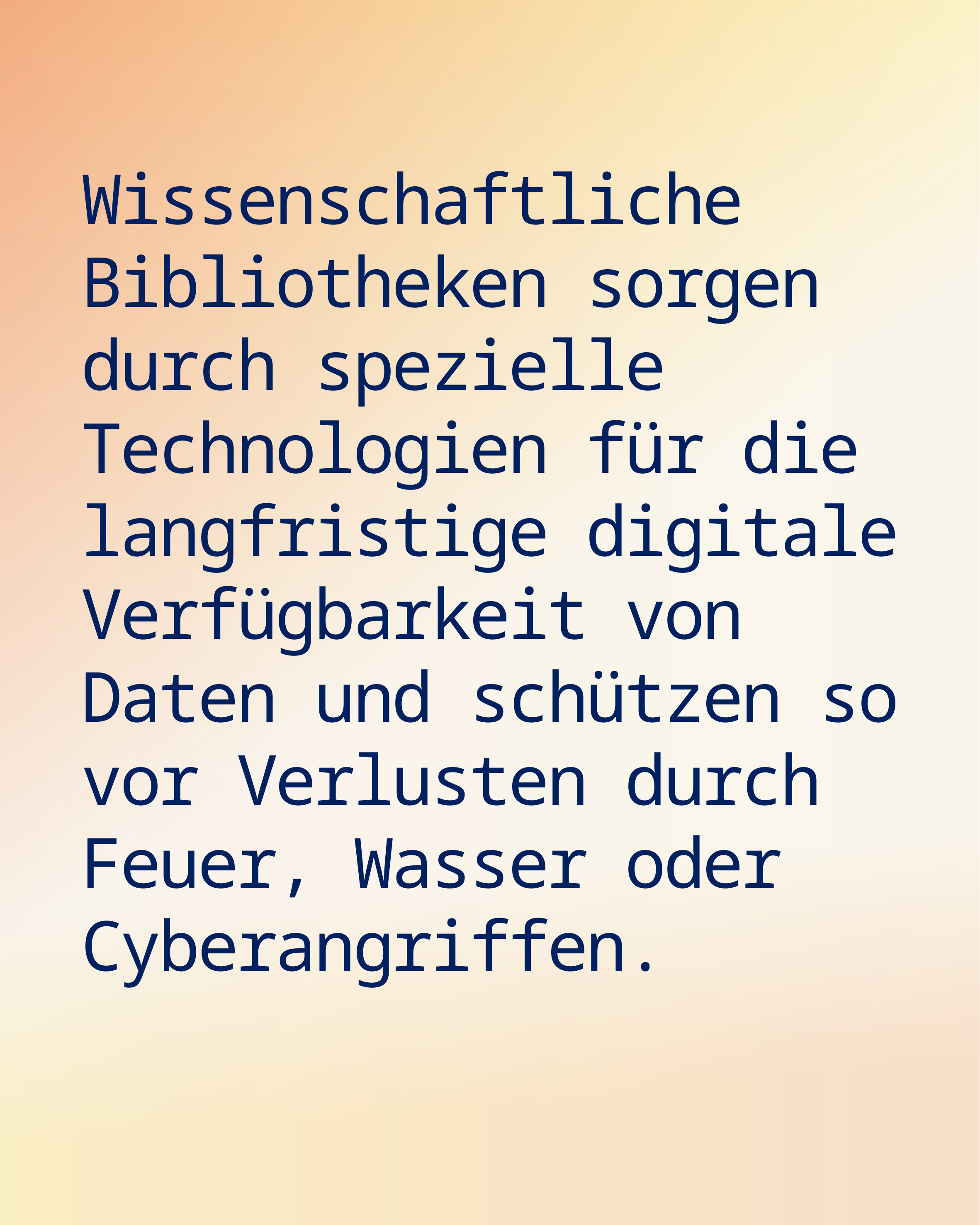

Wissenschaftliche Bibliotheken sorgen durch spezielle Technologien für die langfristige digitale Verfügbarkeit von Daten und schützen so vor Verlusten durch Feuer, Wasser oder Cyberangriffen.